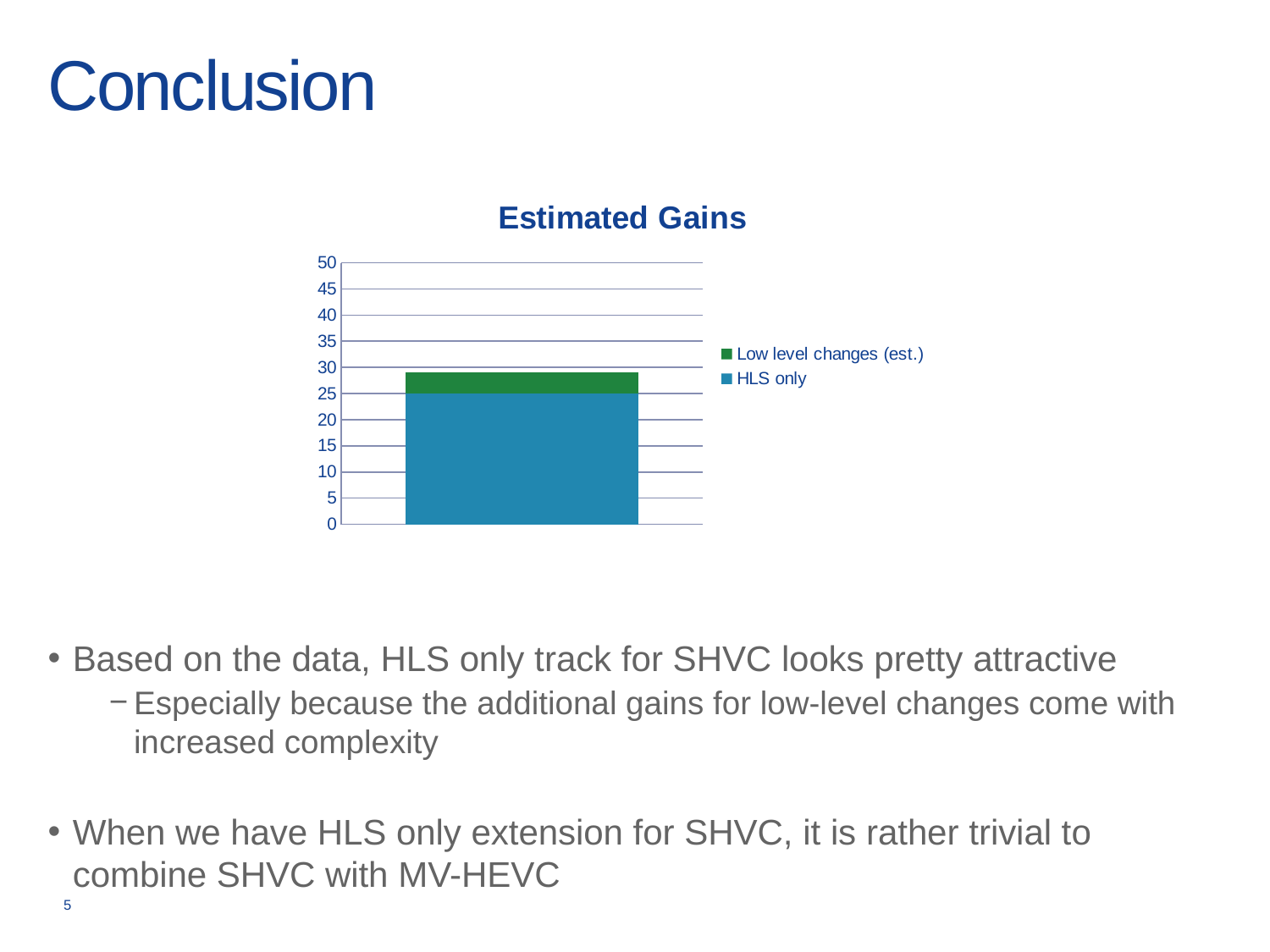

# Conclusion

### Chart: Estimated Gains

| Category |  |  |
|---|---|---|
|   | 25.0 | 4.0 |
Based on the data, HLS only track for SHVC looks pretty attractive
Especially because the additional gains for low-level changes come with increased complexity

When we have HLS only extension for SHVC, it is rather trivial to combine SHVC with MV-HEVC
5